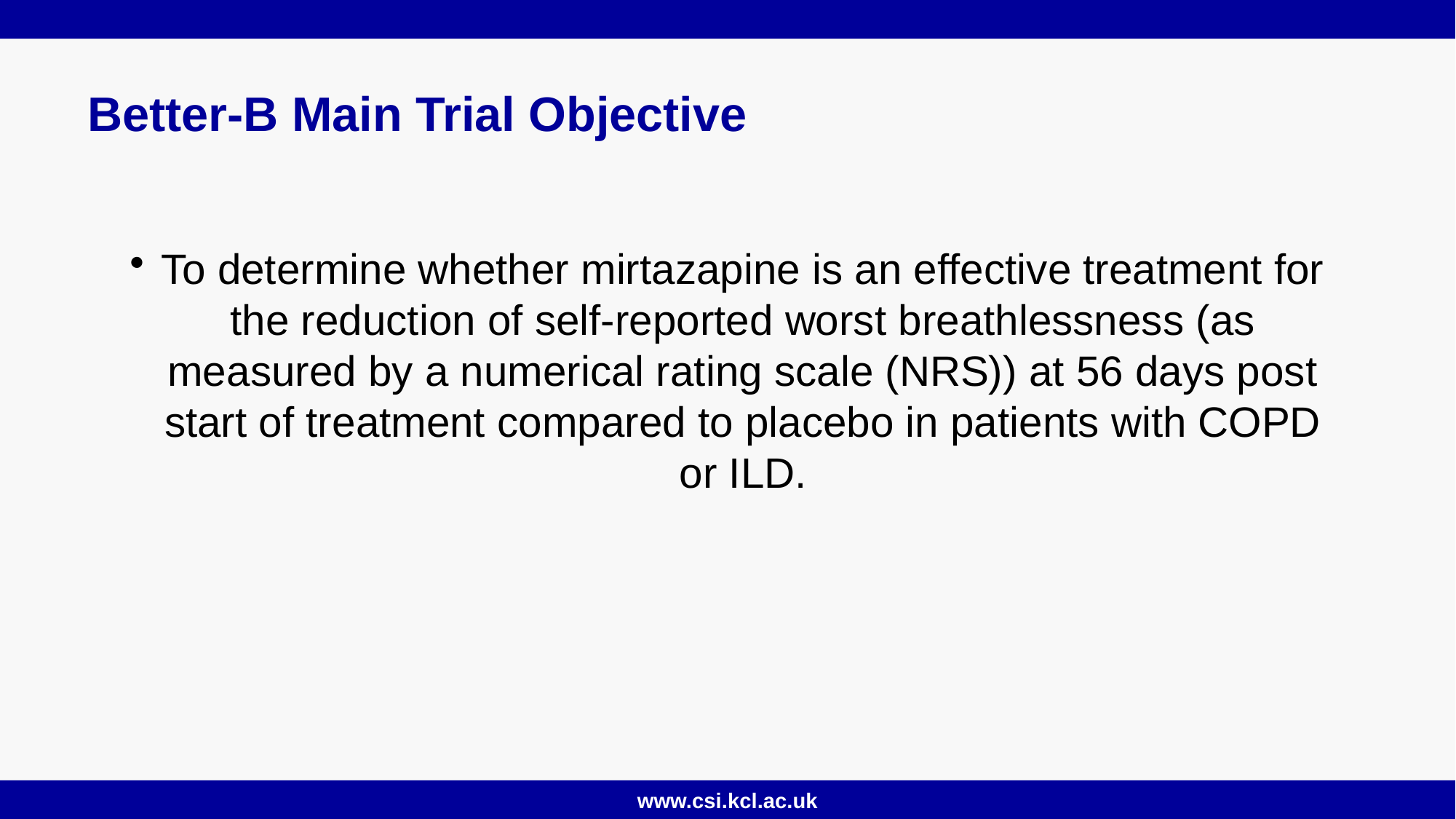

# Better-B Main Trial Objective
To determine whether mirtazapine is an effective treatment for the reduction of self-reported worst breathlessness (as measured by a numerical rating scale (NRS)) at 56 days post start of treatment compared to placebo in patients with COPD or ILD.​